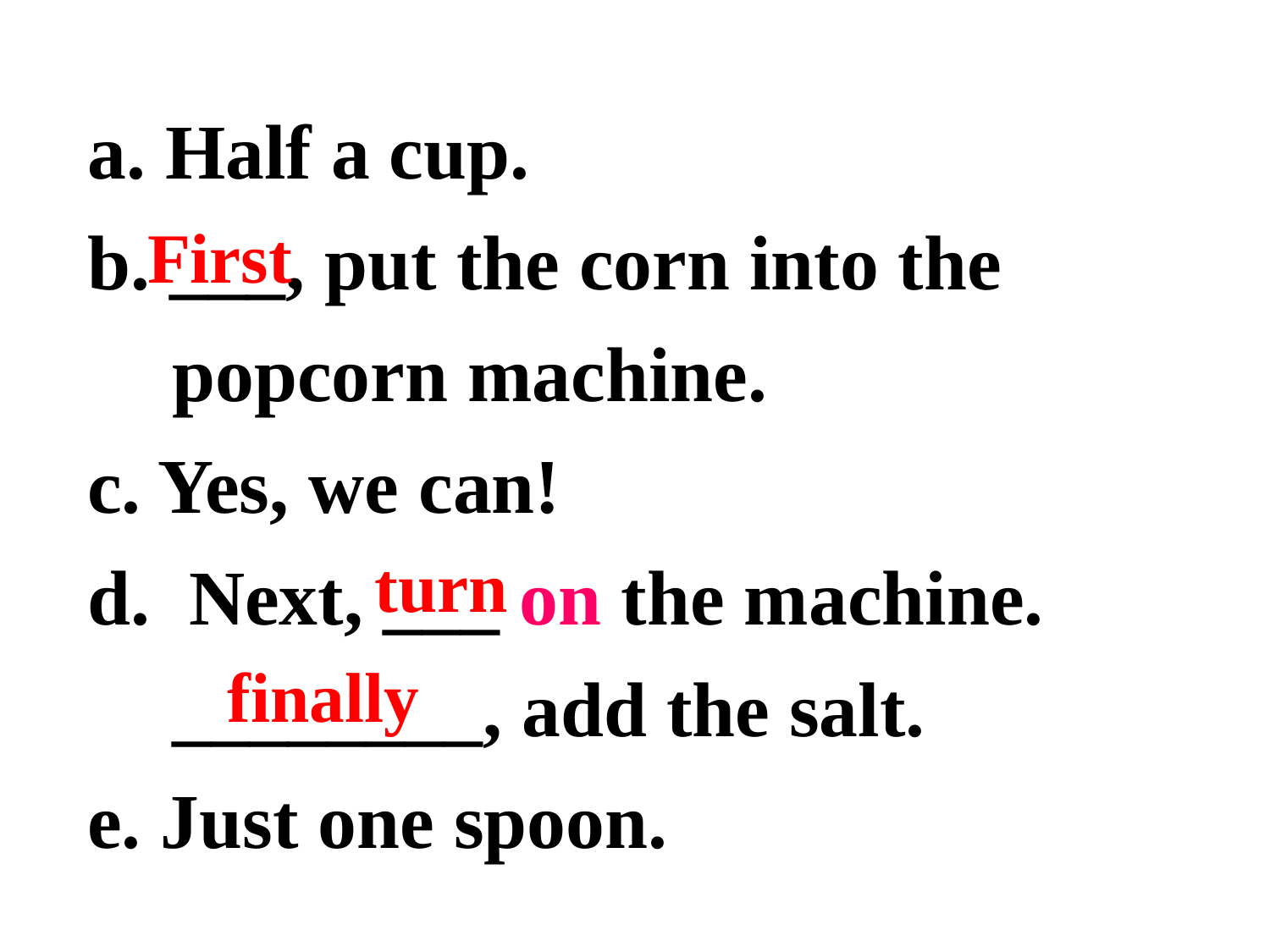

a. Half a cup.
b. ___, put the corn into the popcorn machine.
c. Yes, we can!
d.  Next, ___ on the machine. ________, add the salt.
e. Just one spoon.
First
 turn
finally